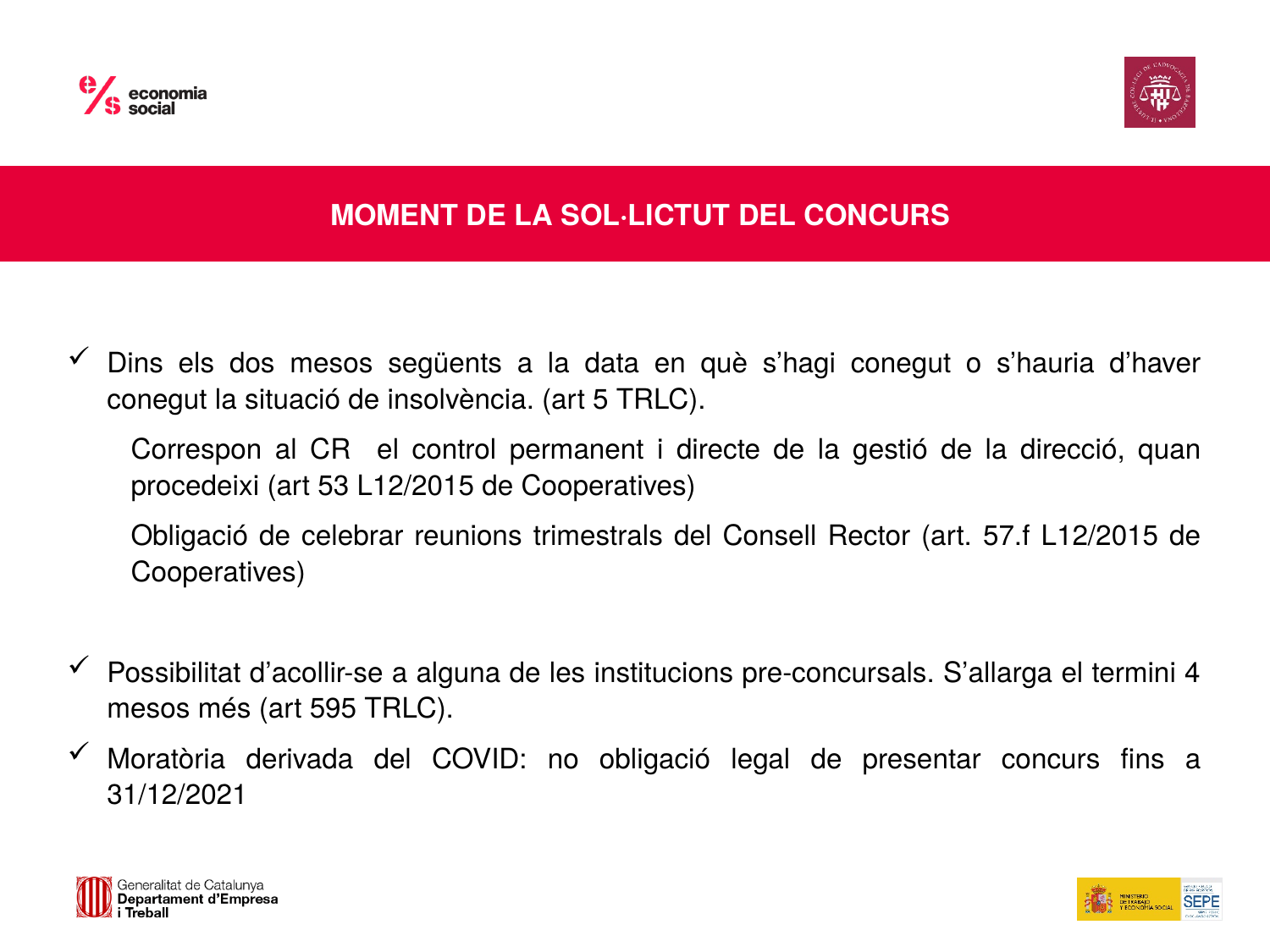

MOMENT DE LA SOL·LICTUT DEL CONCURS
Dins els dos mesos següents a la data en què s’hagi conegut o s’hauria d’haver conegut la situació de insolvència. (art 5 TRLC).
Correspon al CR  el control permanent i directe de la gestió de la direcció, quan procedeixi (art 53 L12/2015 de Cooperatives)
Obligació de celebrar reunions trimestrals del Consell Rector (art. 57.f L12/2015 de Cooperatives)

Possibilitat d’acollir-se a alguna de les institucions pre-concursals. S’allarga el termini 4 mesos més (art 595 TRLC).
Moratòria derivada del COVID: no obligació legal de presentar concurs fins a 31/12/2021